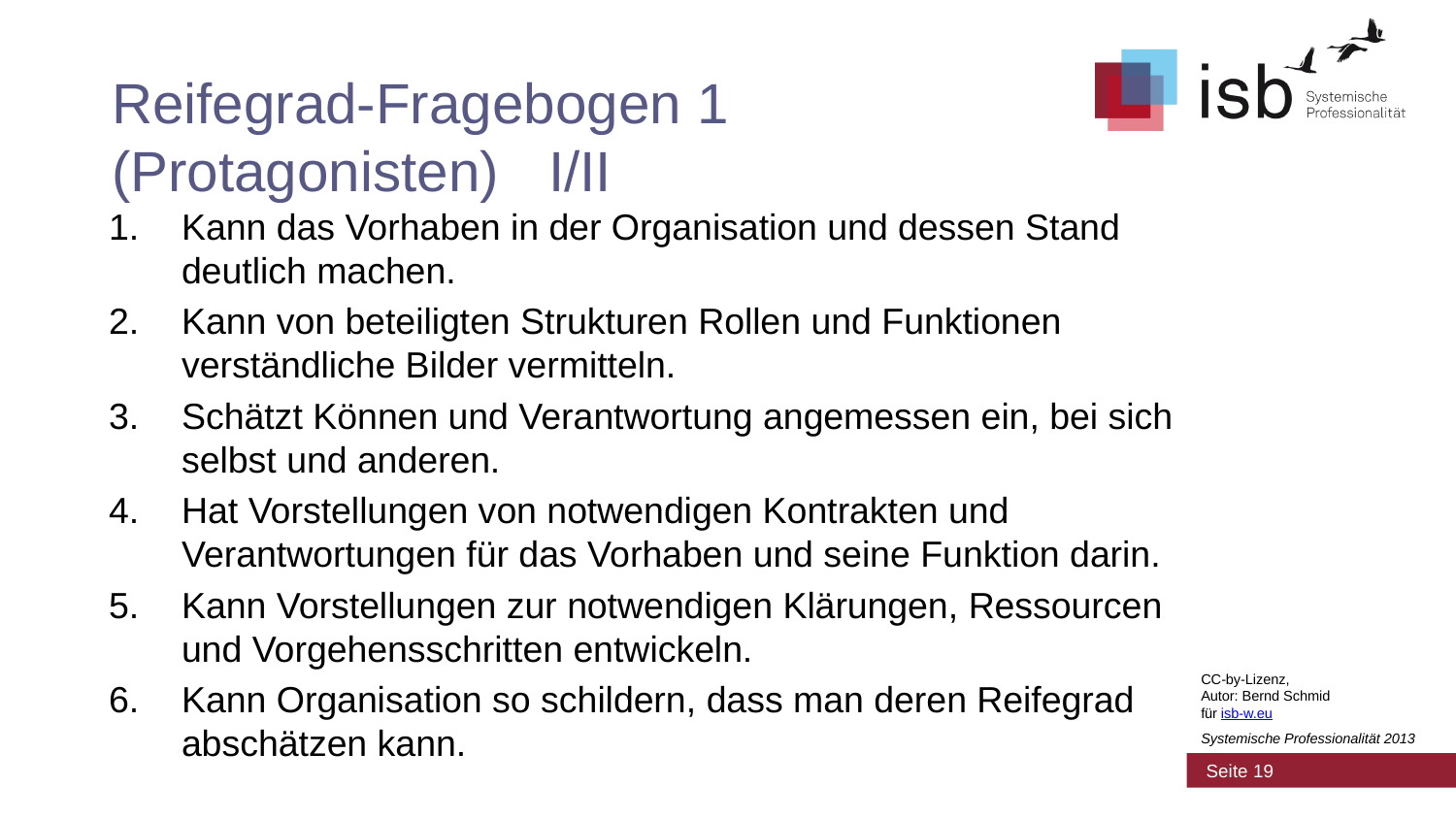

# Reifegrad-Fragebogen 1 (Protagonisten) 	I/II
Kann das Vorhaben in der Organisation und dessen Stand deutlich machen.
Kann von beteiligten Strukturen Rollen und Funktionen verständliche Bilder vermitteln.
Schätzt Können und Verantwortung angemessen ein, bei sich selbst und anderen.
Hat Vorstellungen von notwendigen Kontrakten und Verantwortungen für das Vorhaben und seine Funktion darin.
Kann Vorstellungen zur notwendigen Klärungen, Ressourcen und Vorgehensschritten entwickeln.
Kann Organisation so schildern, dass man deren Reifegrad abschätzen kann.

CC-by-Lizenz,
Autor: Bernd Schmid
für isb-w.eu
Systemische Professionalität 2013
 Seite 19